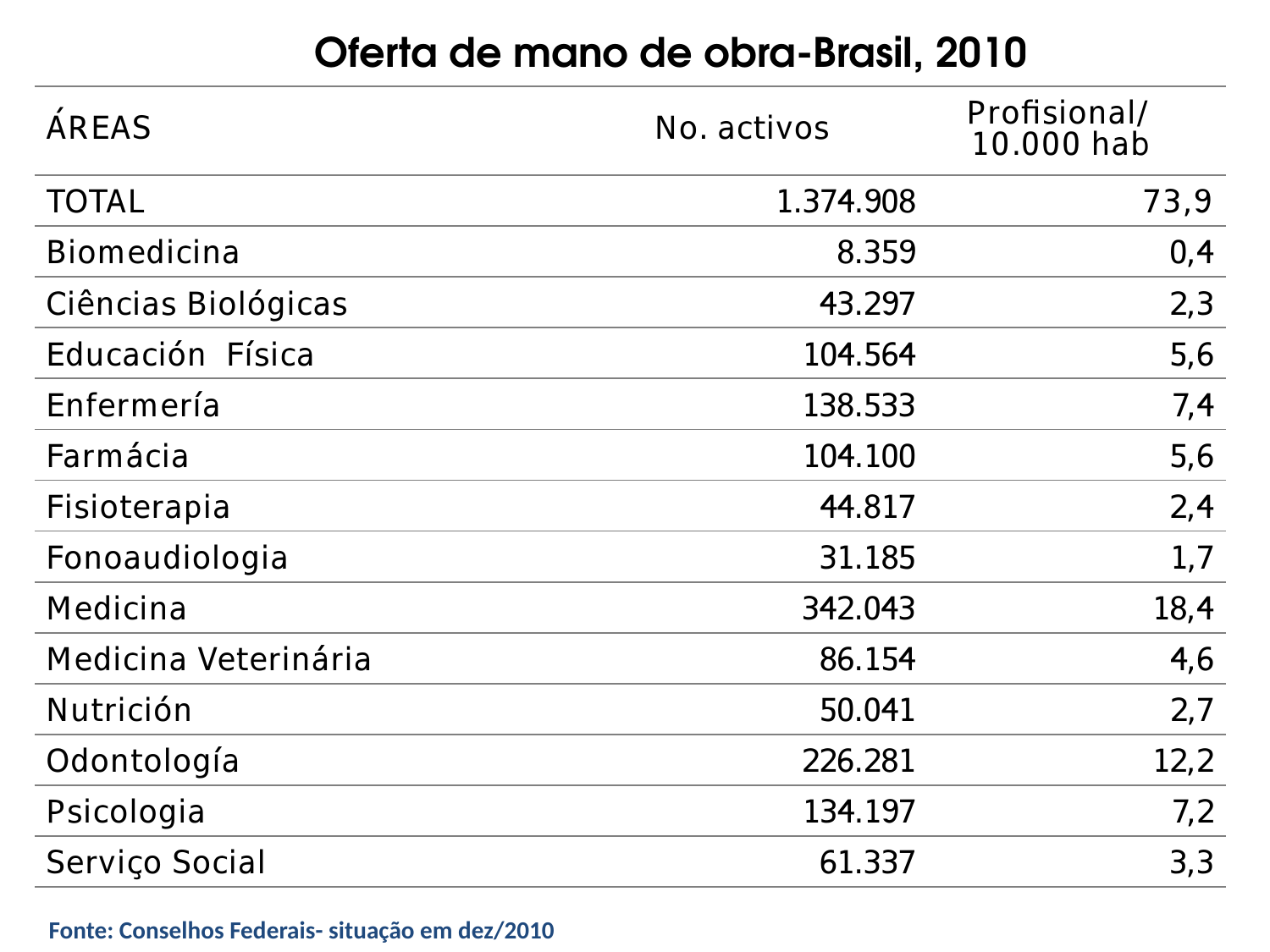

# Oferta de mano de obra-Brasil, 2010
Número de profissionais ativos inscritos nos Conselhos Profissionais - Brasil, 2009
| ÁREAS | No. activos | Profisional/ 10.000 hab |  |
| --- | --- | --- | --- |
| TOTAL | 1.374.908 |  | 73,9 |
| Biomedicina | 8.359 |  | 0,4 |
| Ciências Biológicas | 43.297 |  | 2,3 |
| Educación Física | 104.564 |  | 5,6 |
| Enfermería | 138.533 |  | 7,4 |
| Farmácia | 104.100 |  | 5,6 |
| Fisioterapia | 44.817 |  | 2,4 |
| Fonoaudiologia | 31.185 |  | 1,7 |
| Medicina | 342.043 |  | 18,4 |
| Medicina Veterinária | 86.154 |  | 4,6 |
| Nutrición | 50.041 |  | 2,7 |
| Odontología | 226.281 |  | 12,2 |
| Psicologia | 134.197 |  | 7,2 |
| Serviço Social | 61.337 |  | 3,3 |

Fonte: Conselhos Federais –situaçã2010o/2009
Fonte: Conselhos Federais- situação em dez/2010